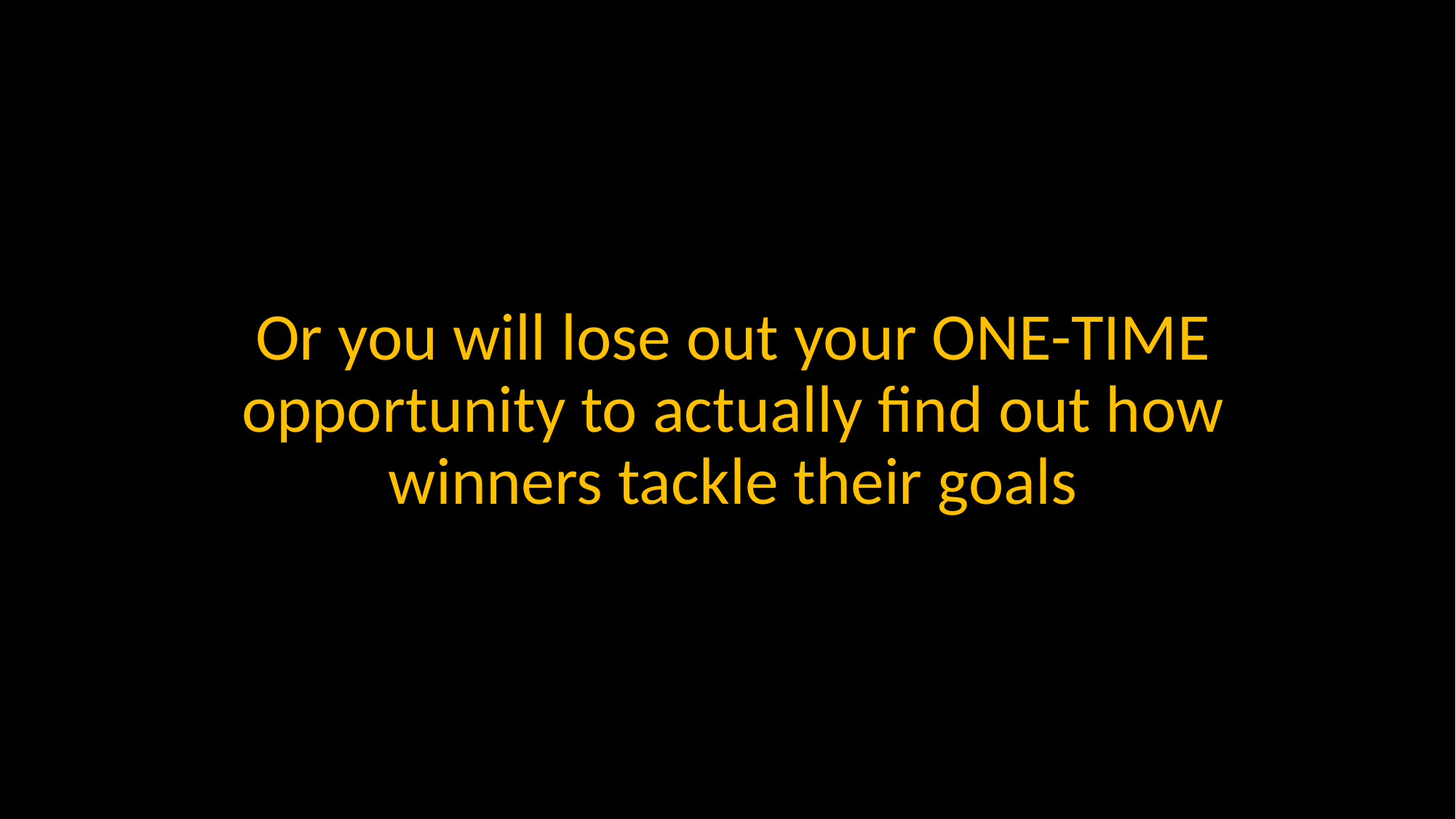

# Or you will lose out your ONE-TIME opportunity to actually find out how winners tackle their goals